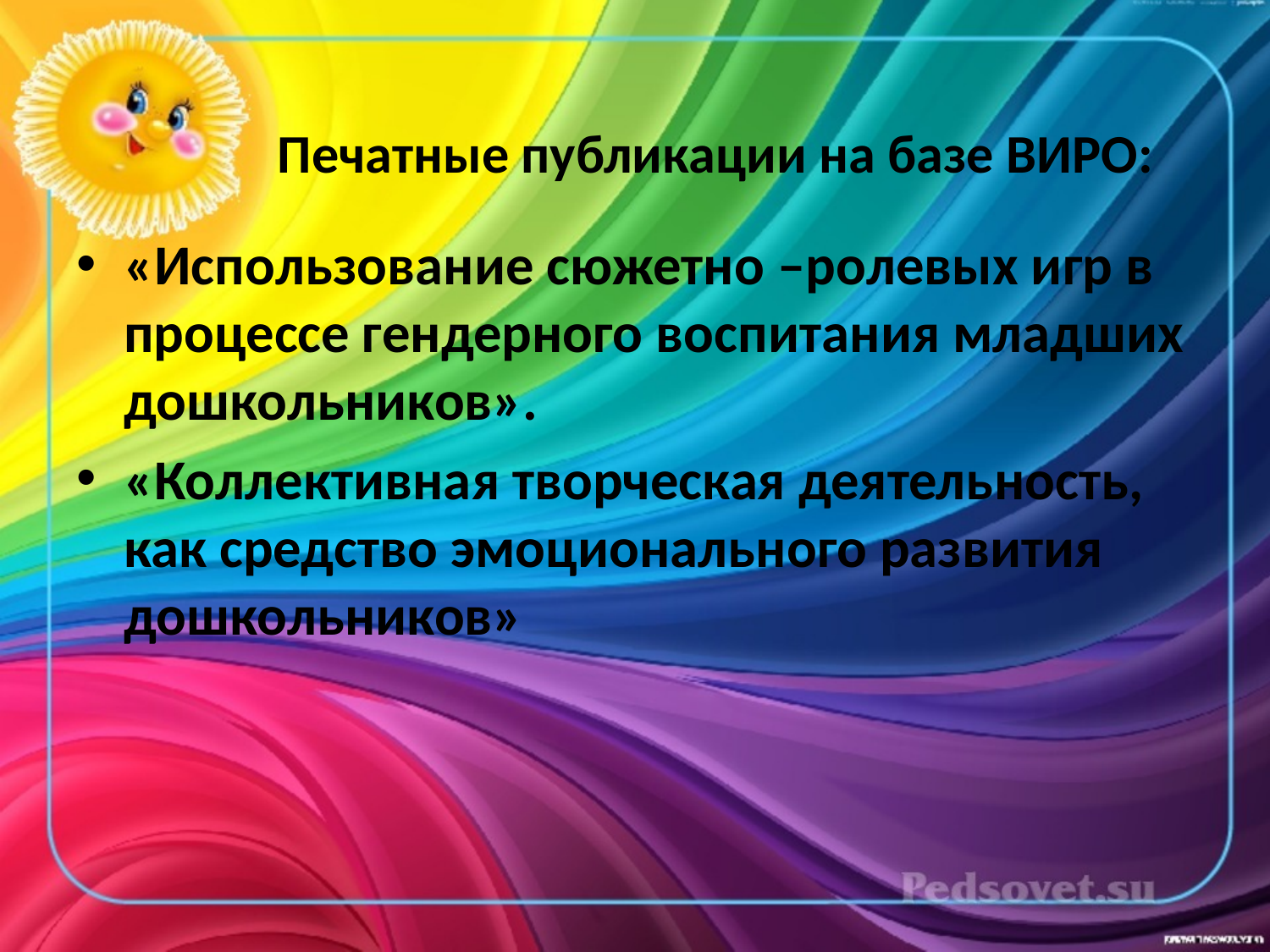

# Печатные публикации на базе ВИРО:
«Использование сюжетно –ролевых игр в процессе гендерного воспитания младших дошкольников».
«Коллективная творческая деятельность, как средство эмоционального развития дошкольников»